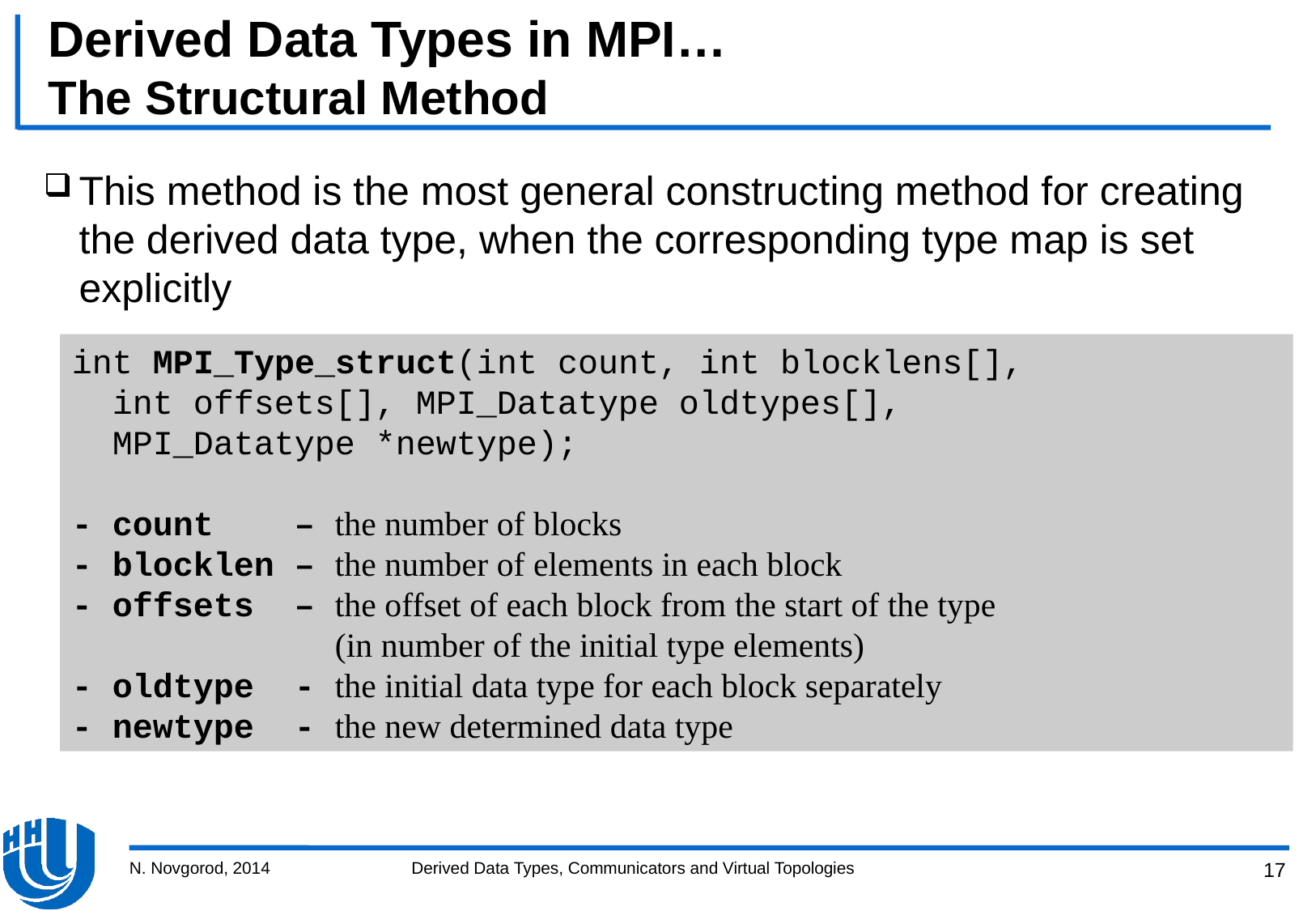

# Derived Data Types in MPI… The Structural Method
This method is the most general constructing method for creating the derived data type, when the corresponding type map is set explicitly
int MPI_Type_struct(int count, int blocklens[],
  int offsets[], MPI_Datatype oldtypes[],
  MPI_Datatype *newtype);

- count    – the number of blocks
- blocklen – the number of elements in each block
- offsets  – the offset of each block from the start of the type
             (in number of the initial type elements)
- oldtype  - the initial data type for each block separately
- newtype  - the new determined data type
N. Novgorod, 2014
Derived Data Types, Communicators and Virtual Topologies
17